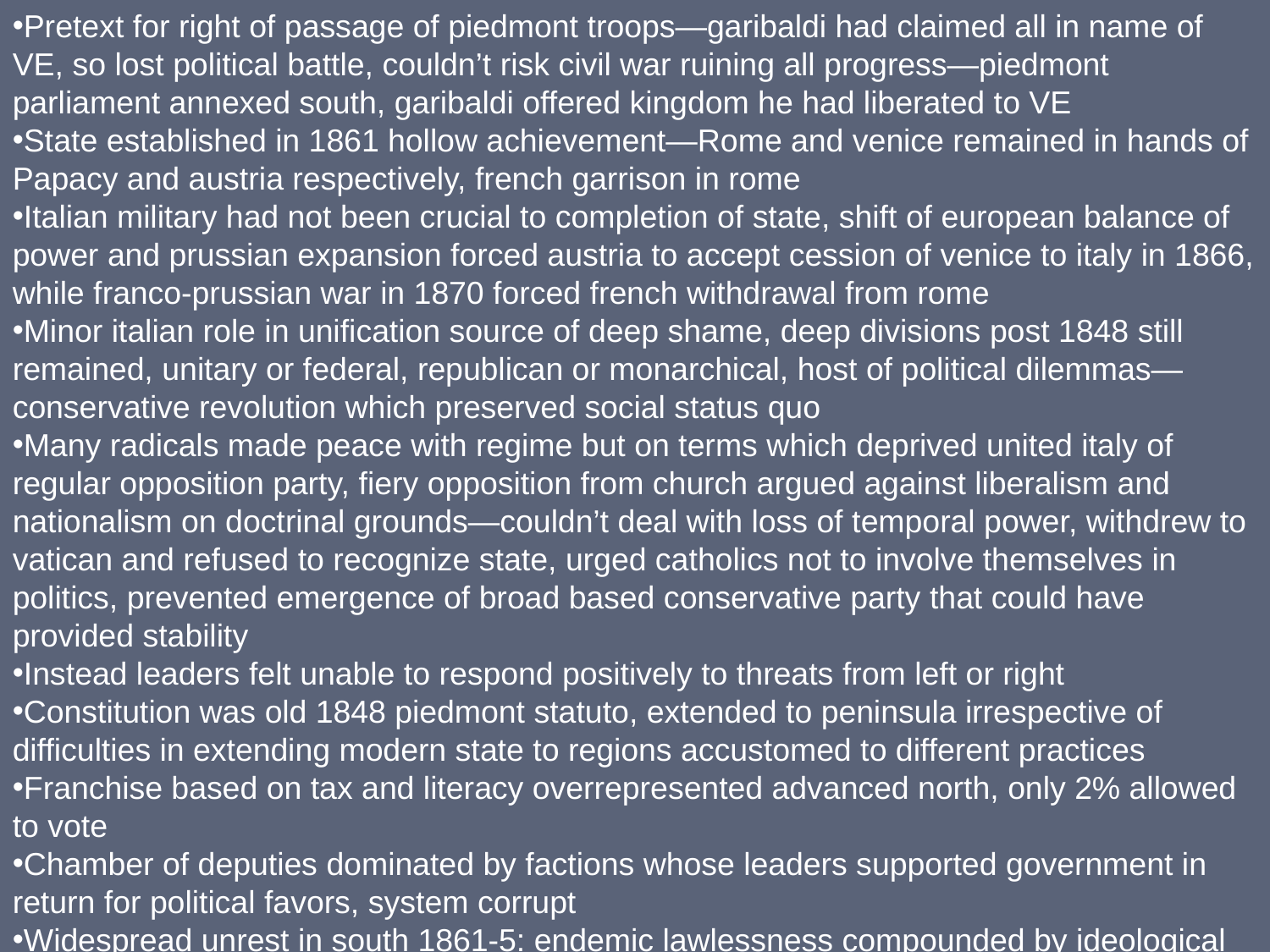

Pretext for right of passage of piedmont troops—garibaldi had claimed all in name of VE, so lost political battle, couldn’t risk civil war ruining all progress—piedmont parliament annexed south, garibaldi offered kingdom he had liberated to VE
State established in 1861 hollow achievement—Rome and venice remained in hands of Papacy and austria respectively, french garrison in rome
Italian military had not been crucial to completion of state, shift of european balance of power and prussian expansion forced austria to accept cession of venice to italy in 1866, while franco-prussian war in 1870 forced french withdrawal from rome
Minor italian role in unification source of deep shame, deep divisions post 1848 still remained, unitary or federal, republican or monarchical, host of political dilemmas—conservative revolution which preserved social status quo
Many radicals made peace with regime but on terms which deprived united italy of regular opposition party, fiery opposition from church argued against liberalism and nationalism on doctrinal grounds—couldn’t deal with loss of temporal power, withdrew to vatican and refused to recognize state, urged catholics not to involve themselves in politics, prevented emergence of broad based conservative party that could have provided stability
Instead leaders felt unable to respond positively to threats from left or right
Constitution was old 1848 piedmont statuto, extended to peninsula irrespective of difficulties in extending modern state to regions accustomed to different practices
Franchise based on tax and literacy overrepresented advanced north, only 2% allowed to vote
Chamber of deputies dominated by factions whose leaders supported government in return for political favors, system corrupt
Widespread unrest in south 1861-5: endemic lawlessness compounded by ideological disaffection, demobilized bourbon troops and intransigent clerics—brutality of italian army in quelling army soured relations, removal of trade barriers devastated southern industry